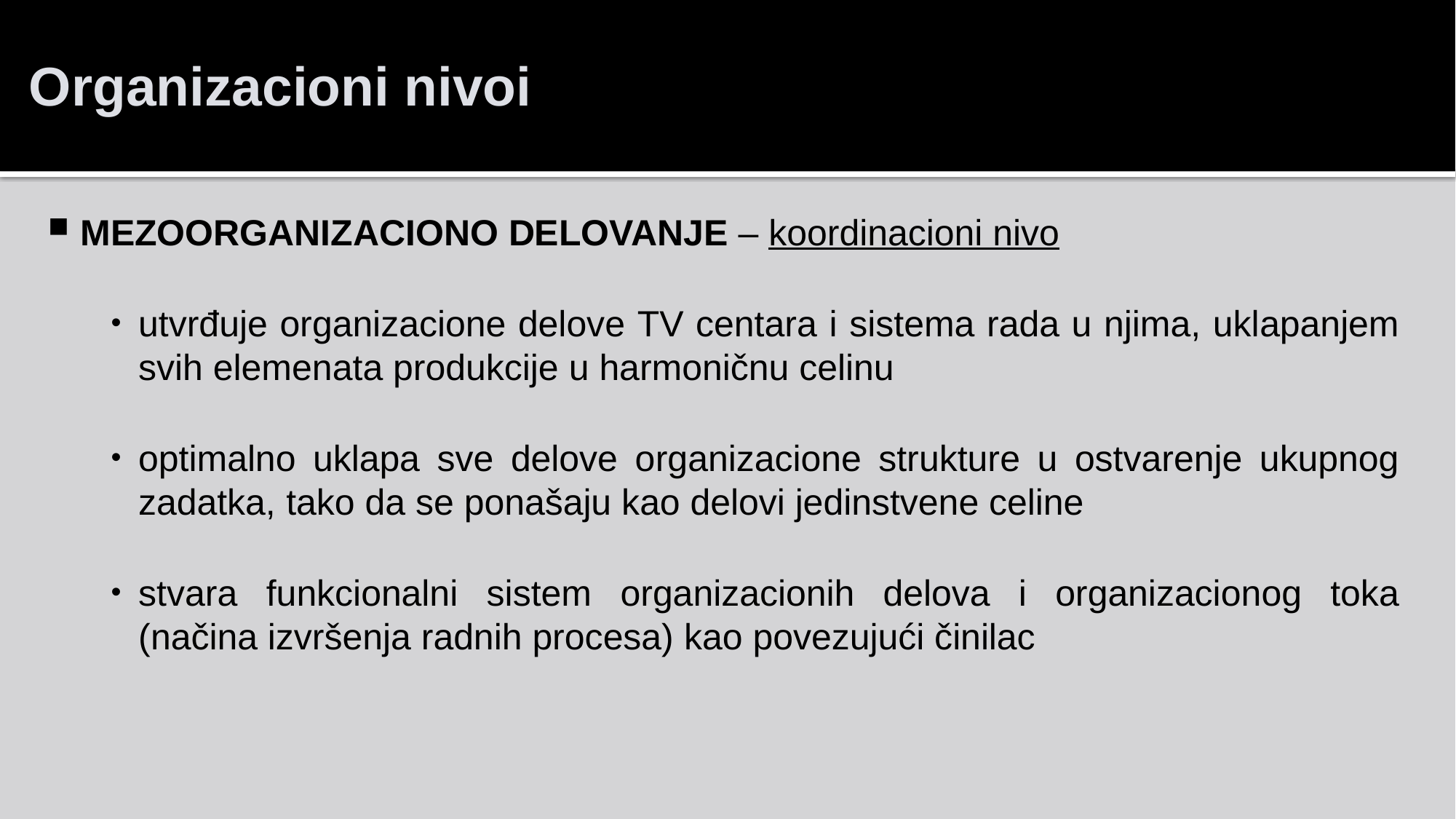

# Organizacioni nivoi

MEZOORGANIZACIONO DELOVANJE – koordinacioni nivo

utvrđuje organizacione delove TV centara i sistema rada u njima, uklapanjem svih elemenata produkcije u harmoničnu celinu

optimalno uklapa sve delove organizacione strukture u ostvarenje ukupnog zadatka, tako da se ponašaju kao delovi jedinstvene celine

stvara funkcionalni sistem organizacionih delova i organizacionog toka (načina izvršenja radnih procesa) kao povezujući činilac